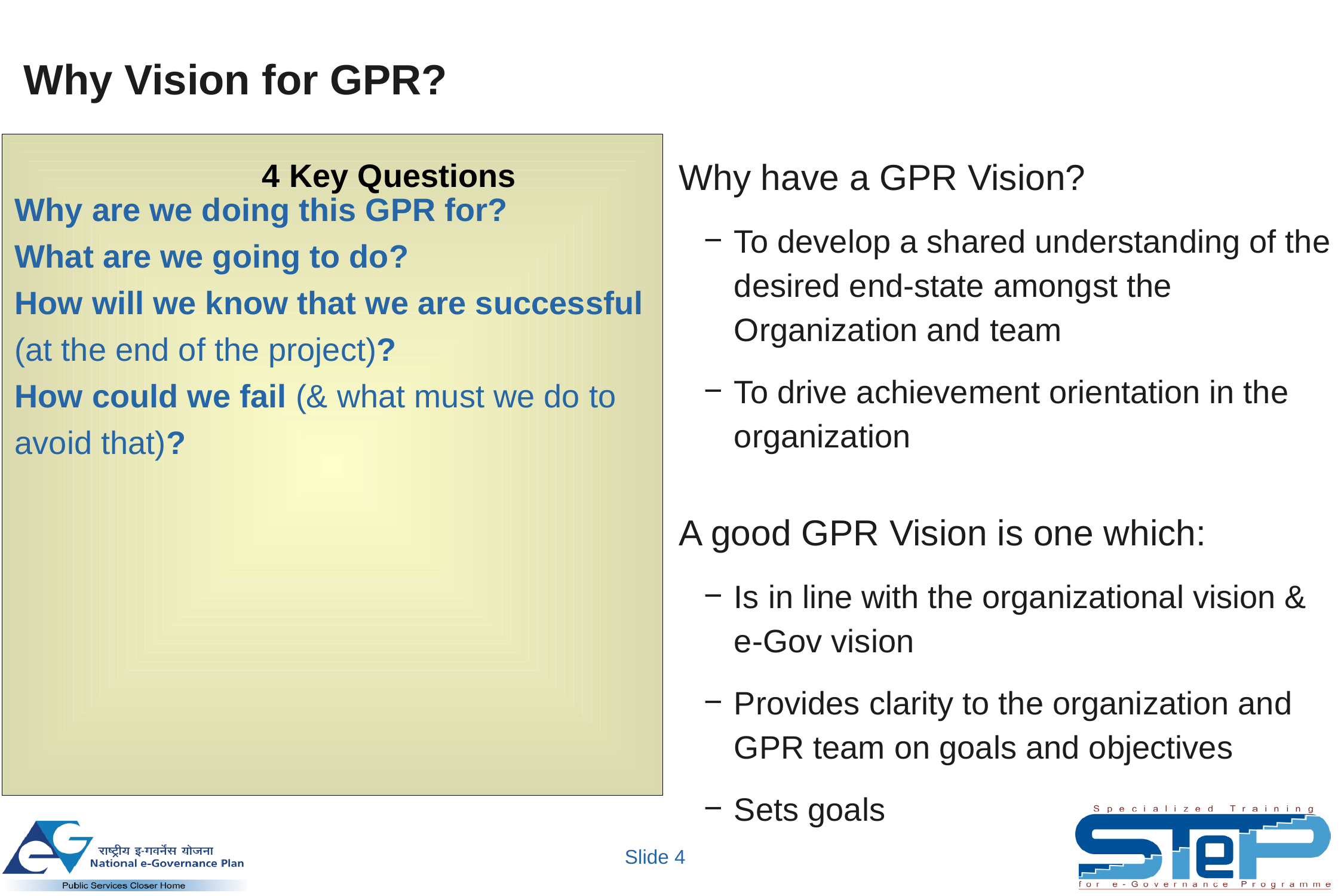

# Why Vision for GPR?

Why are we doing this GPR for?
What are we going to do?
How will we know that we are successful (at the end of the project)?
How could we fail (& what must we do to avoid that)?

Why have a GPR Vision?
To develop a shared understanding of the desired end-state amongst the Organization and team
To drive achievement orientation in the organization

A good GPR Vision is one which:
Is in line with the organizational vision & e-Gov vision
Provides clarity to the organization and GPR team on goals and objectives
Sets goals
4 Key Questions